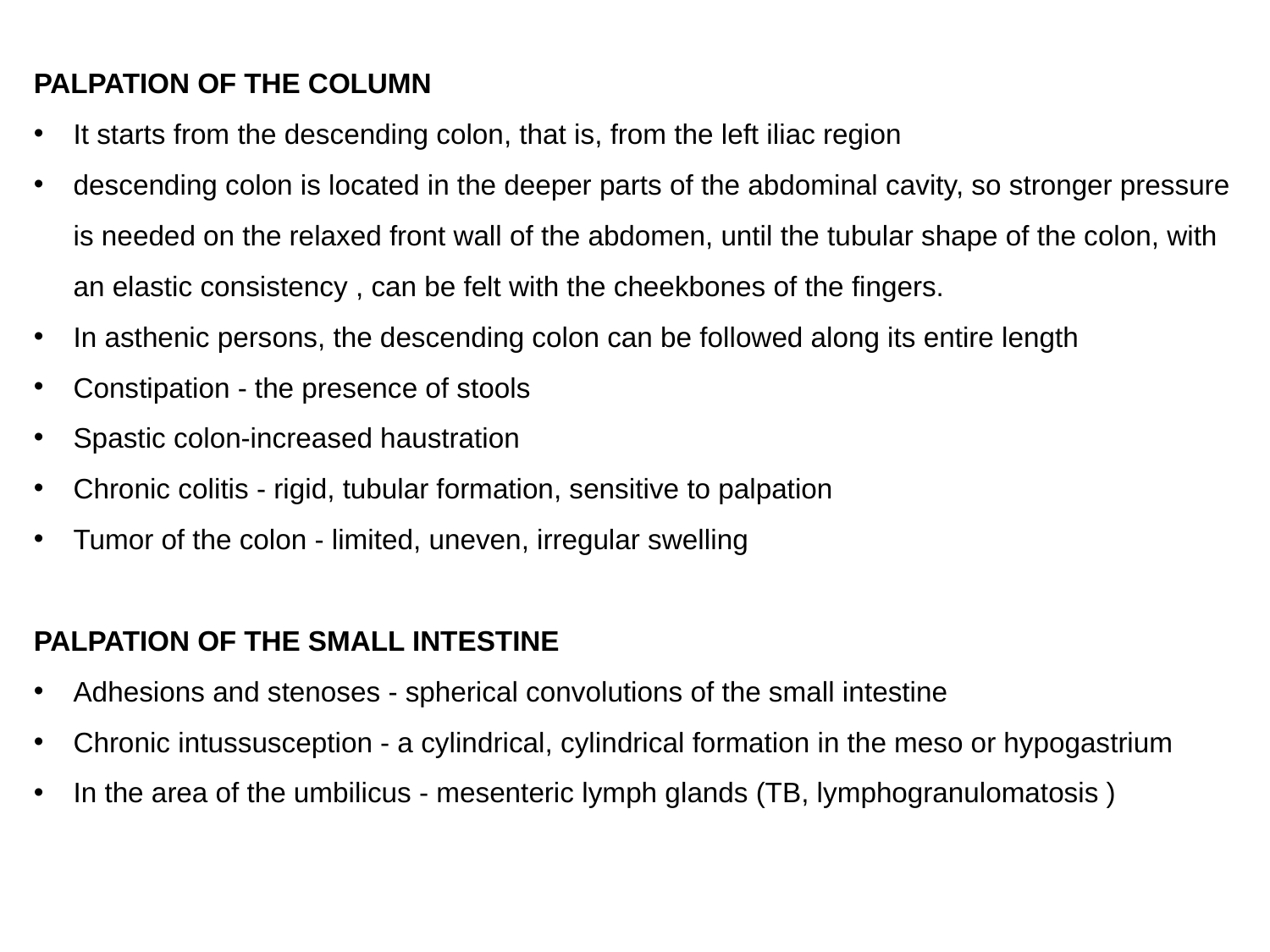

PALPATION OF THE COLUMN
It starts from the descending colon, that is, from the left iliac region
descending colon is located in the deeper parts of the abdominal cavity, so stronger pressure is needed on the relaxed front wall of the abdomen, until the tubular shape of the colon, with an elastic consistency , can be felt with the cheekbones of the fingers.
In asthenic persons, the descending colon can be followed along its entire length
Constipation - the presence of stools
Spastic colon-increased haustration
Chronic colitis - rigid, tubular formation, sensitive to palpation
Tumor of the colon - limited, uneven, irregular swelling

PALPATION OF THE SMALL INTESTINE
Adhesions and stenoses - spherical convolutions of the small intestine
Chronic intussusception - a cylindrical, cylindrical formation in the meso or hypogastrium
In the area of the umbilicus - mesenteric lymph glands (TB, lymphogranulomatosis )